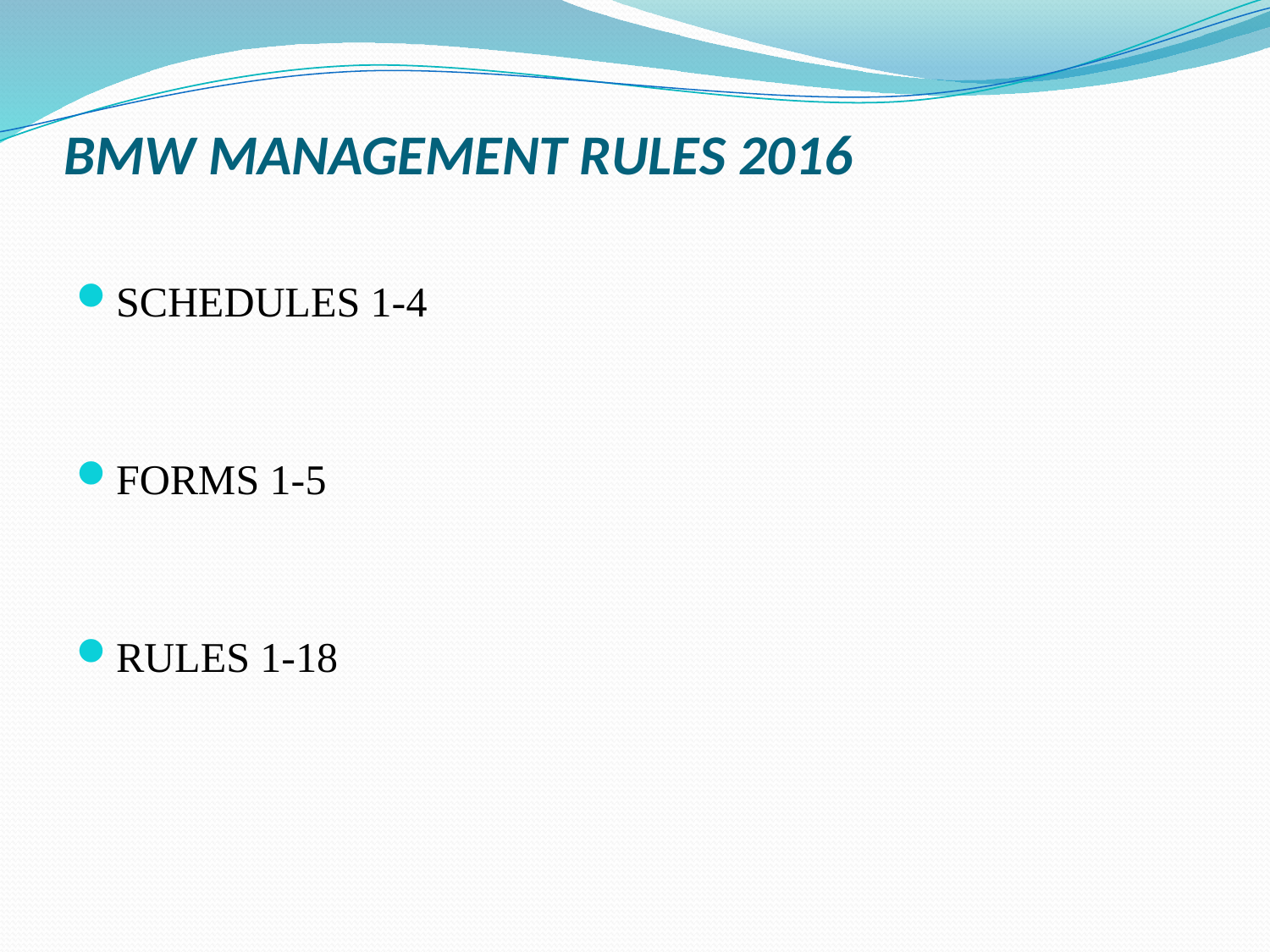

# BMW MANAGEMENT RULES 2016
SCHEDULES 1-4

FORMS 1-5

RULES 1-18